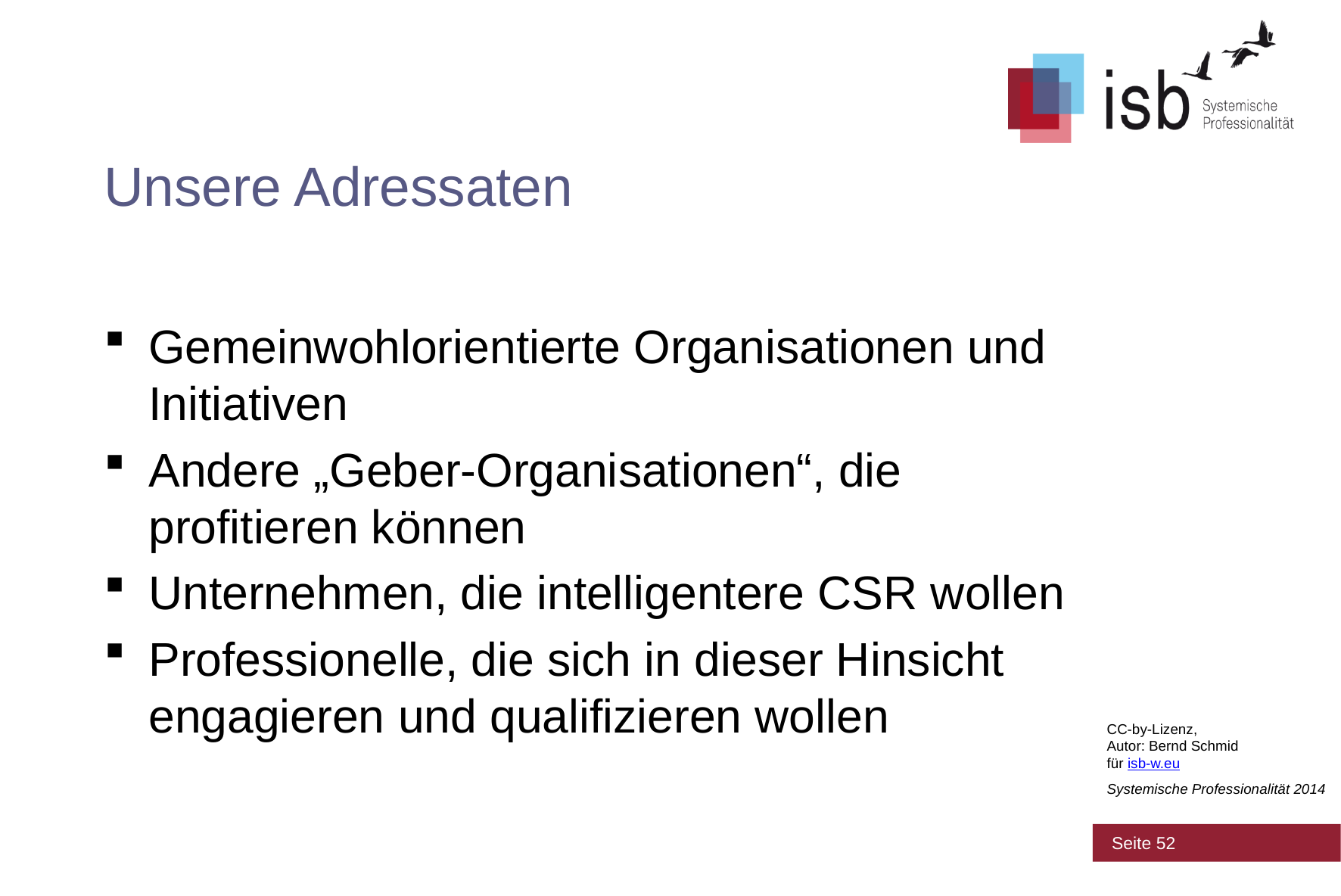

# Unsere Adressaten
Gemeinwohlorientierte Organisationen und Initiativen
Andere „Geber-Organisationen“, die profitieren können
Unternehmen, die intelligentere CSR wollen
Professionelle, die sich in dieser Hinsicht engagieren und qualifizieren wollen
 Seite 52